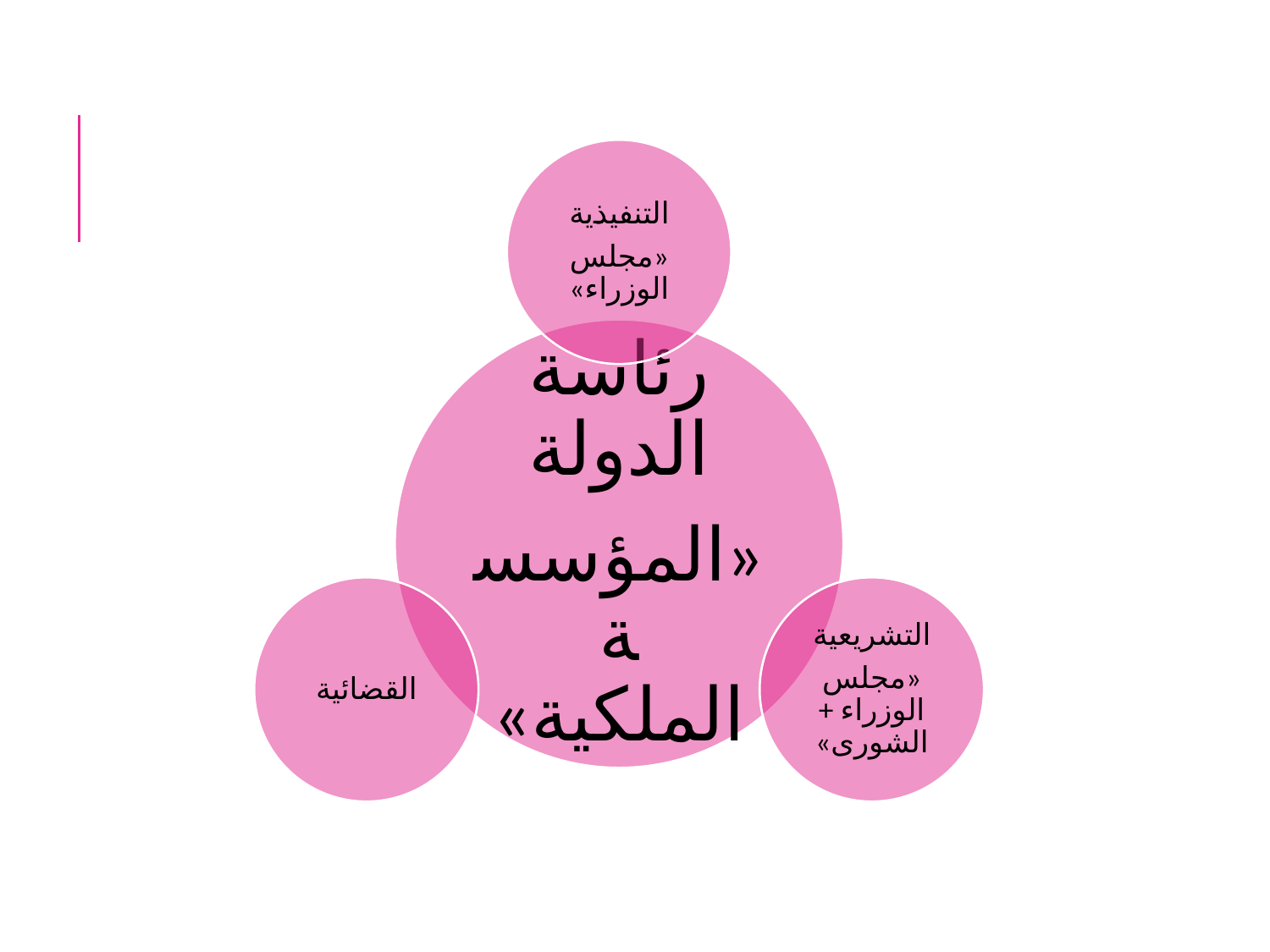

#
رئاسة الدولة
«المؤسسة الملكية»
التنفيذية
«مجلس الوزراء»
التشريعية
«مجلس الوزراء + الشورى»
القضائية